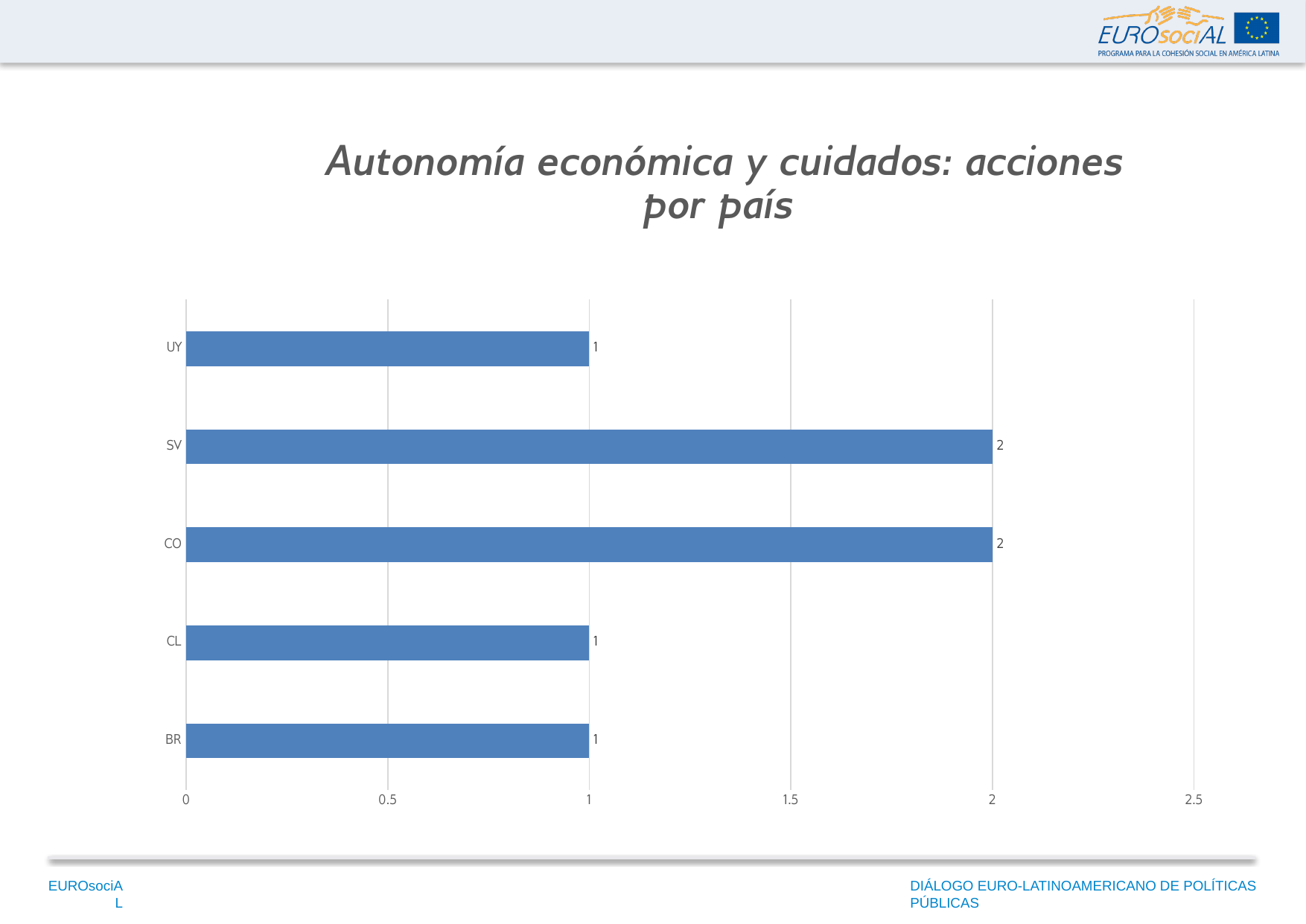

### Chart: Autonomía económica y cuidados: acciones por país

| Category |  |
|---|---|
| BR | 1.0 |
| CL | 1.0 |
| CO | 2.0 |
| SV | 2.0 |
| UY | 1.0 |